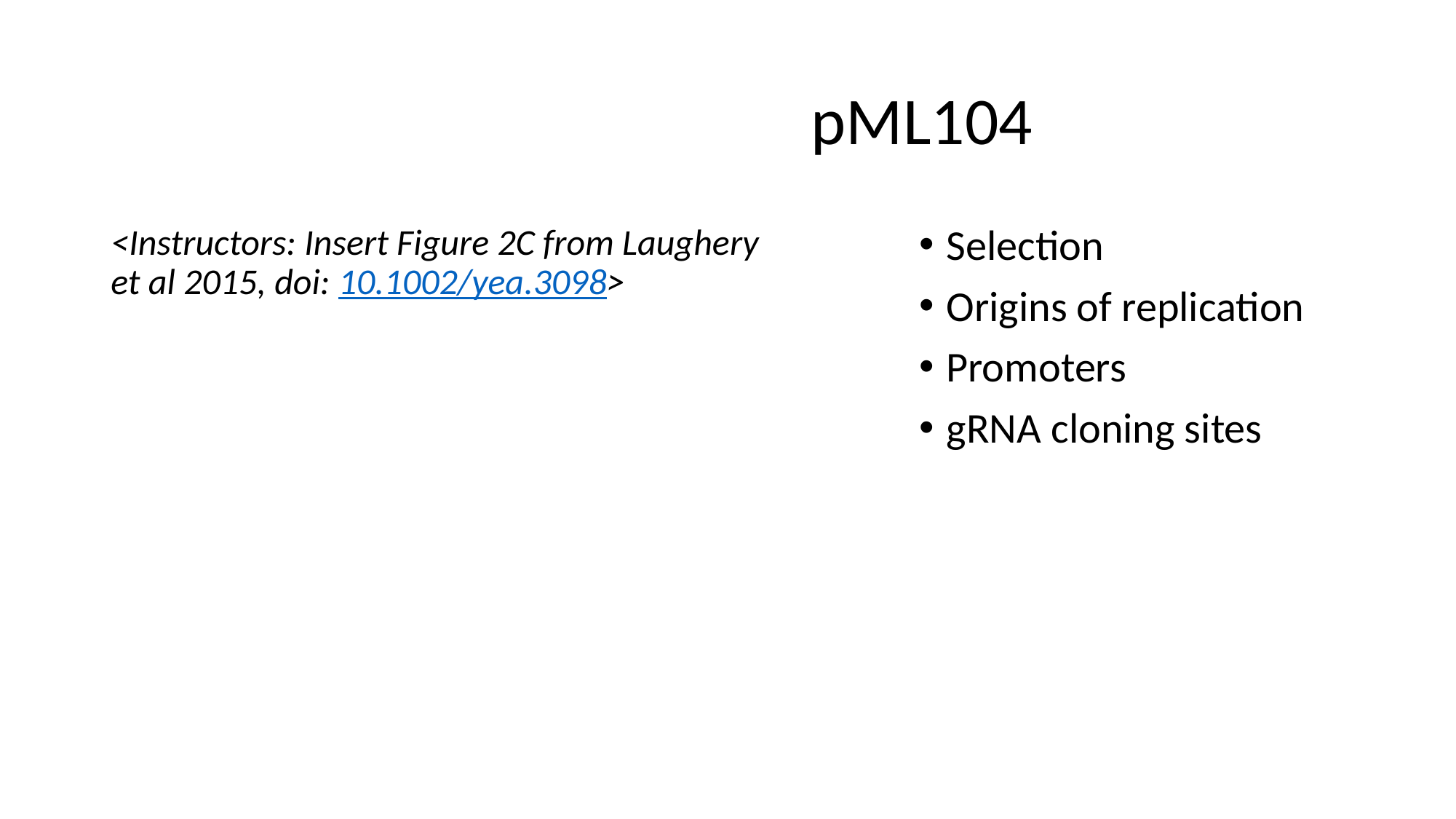

# pML104
<Instructors: Insert Figure 2C from Laughery et al 2015, doi: 10.1002/yea.3098>
Selection
Origins of replication
Promoters
gRNA cloning sites